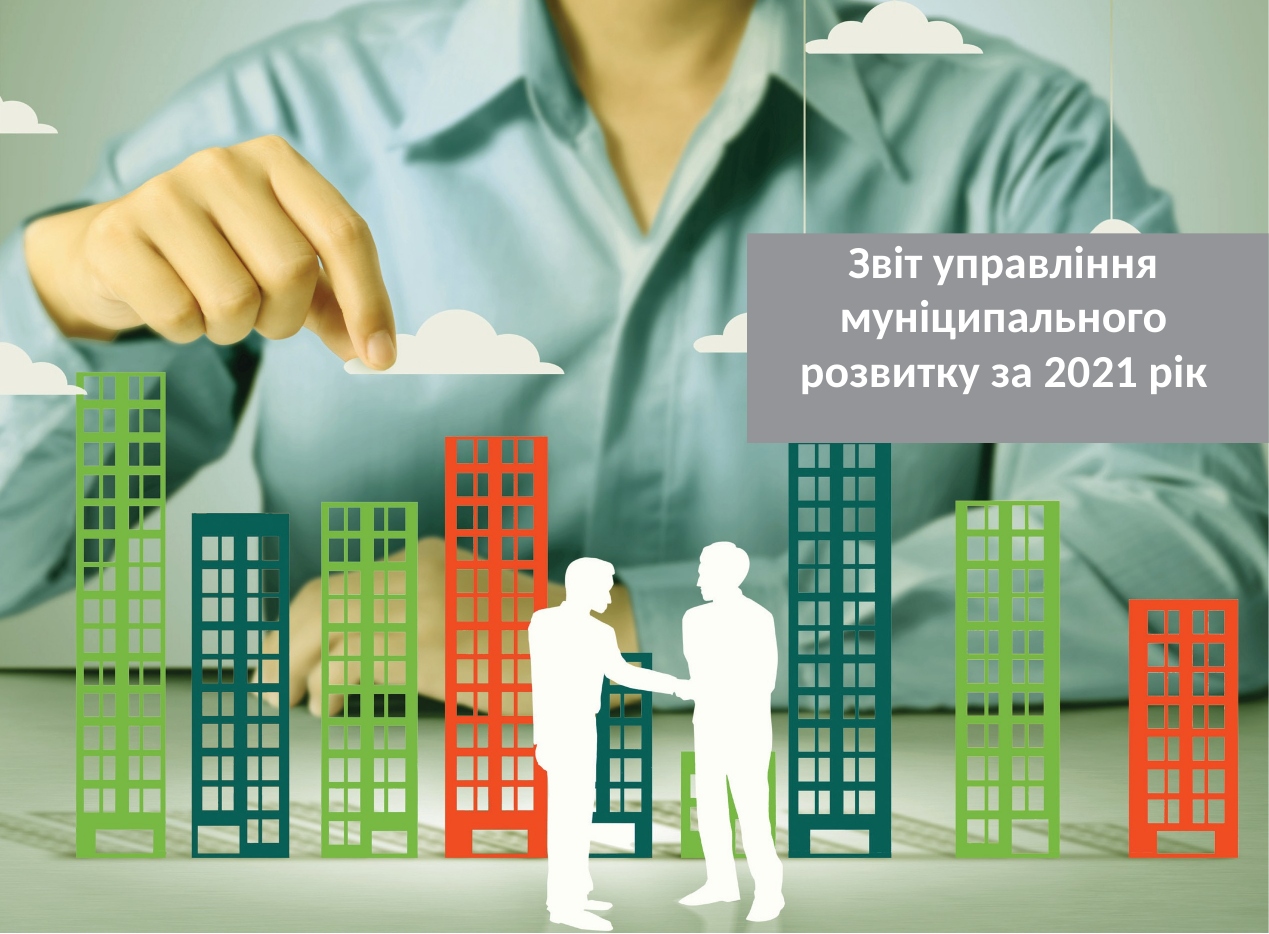

# Звіт управління муніципального розвитку за 2021 рік